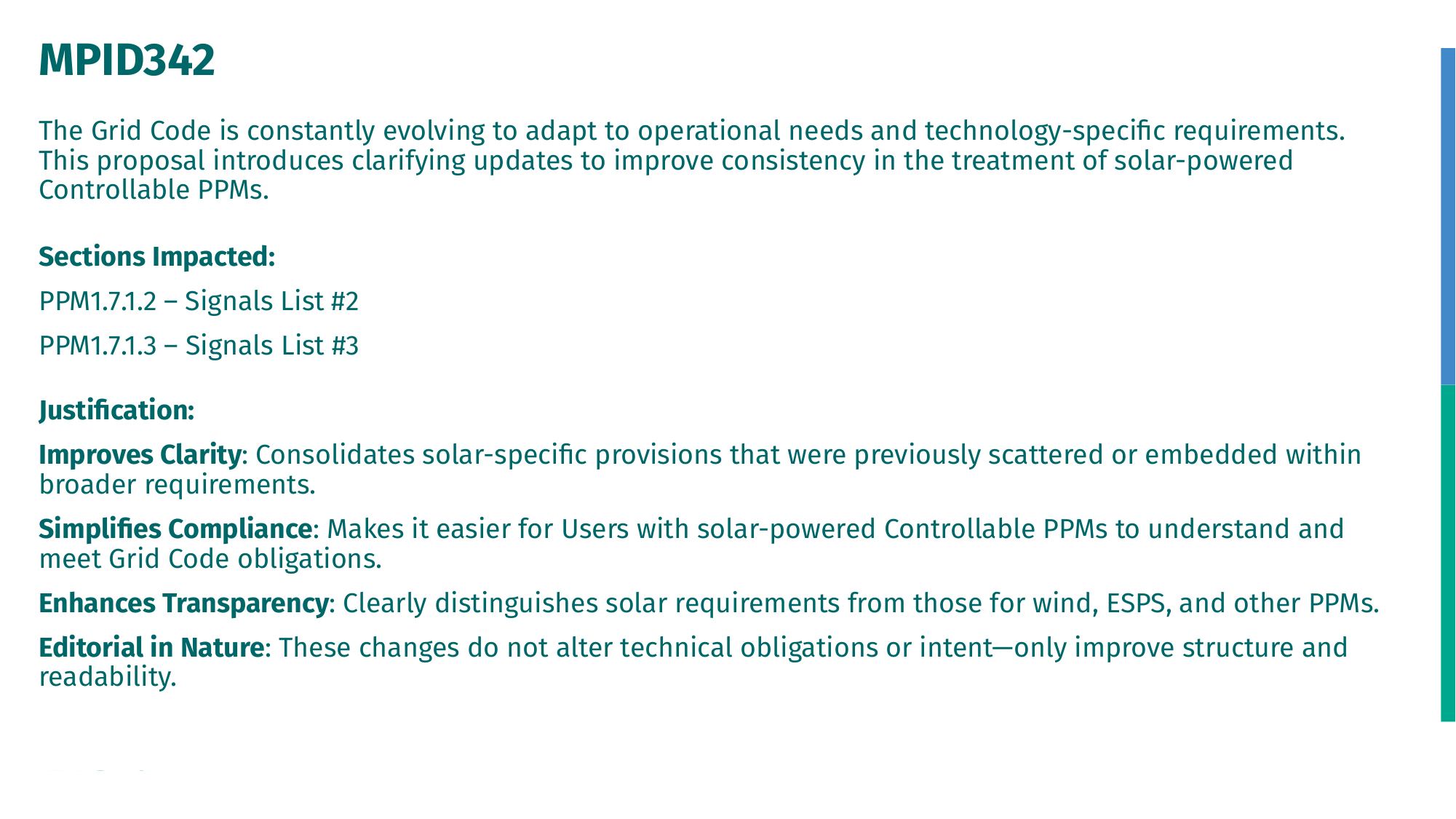

# MPID342
The Grid Code is constantly evolving to adapt to operational needs and technology-specific requirements.
This proposal introduces clarifying updates to improve consistency in the treatment of solar-powered Controllable PPMs.

Sections Impacted:
PPM1.7.1.2 – Signals List #2
PPM1.7.1.3 – Signals List #3

Justification:
Improves Clarity: Consolidates solar-specific provisions that were previously scattered or embedded within broader requirements.
Simplifies Compliance: Makes it easier for Users with solar-powered Controllable PPMs to understand and meet Grid Code obligations.
Enhances Transparency: Clearly distinguishes solar requirements from those for wind, ESPS, and other PPMs.
Editorial in Nature: These changes do not alter technical obligations or intent—only improve structure and readability.

Modification Proposal Justification:

17